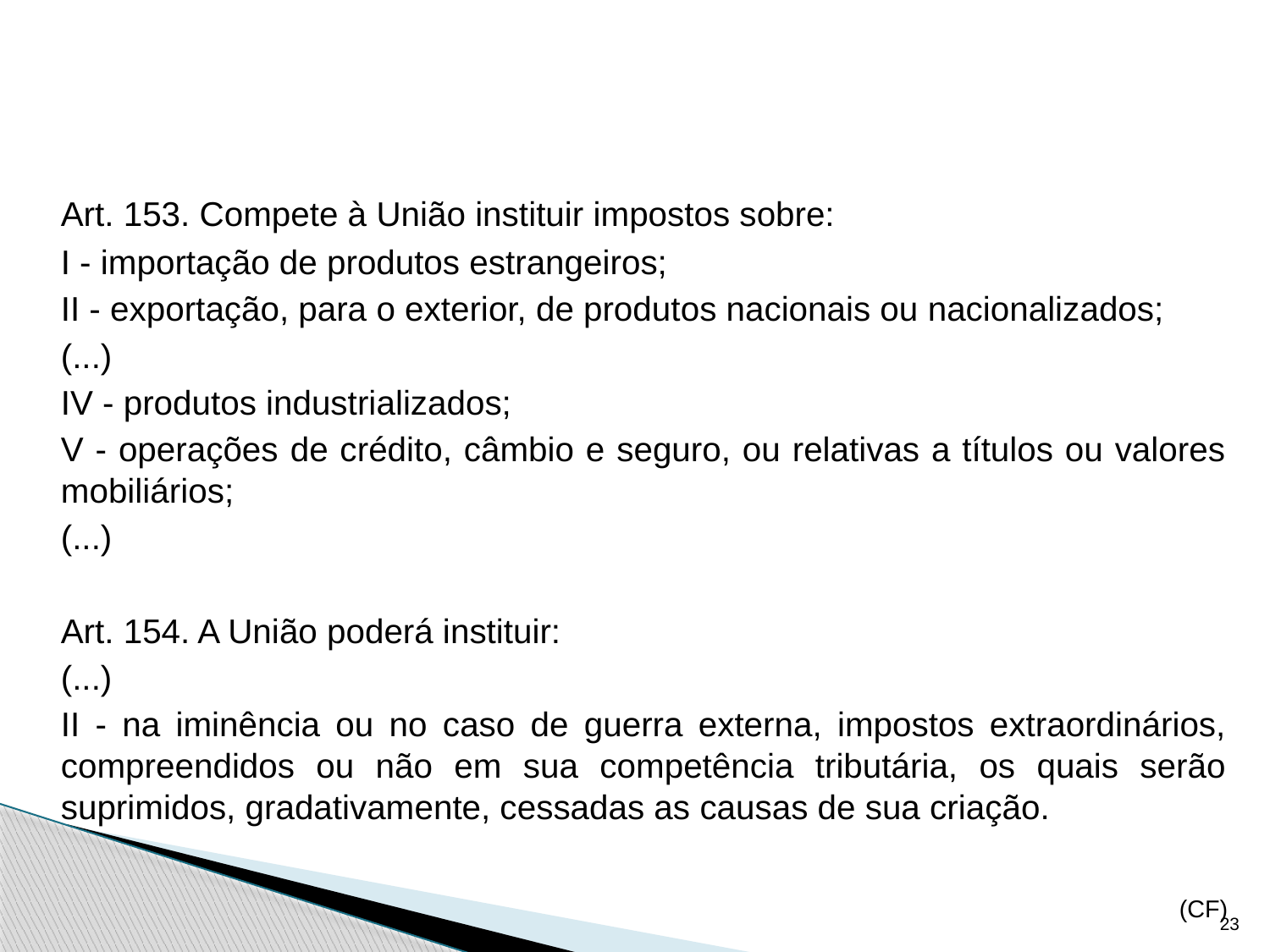

Art. 153. Compete à União instituir impostos sobre:
	I - importação de produtos estrangeiros;
	II - exportação, para o exterior, de produtos nacionais ou nacionalizados;
	(...)
	IV - produtos industrializados;
	V - operações de crédito, câmbio e seguro, ou relativas a títulos ou valores mobiliários;
	(...)

	Art. 154. A União poderá instituir:
	(...)
	II - na iminência ou no caso de guerra externa, impostos extraordinários, compreendidos ou não em sua competência tributária, os quais serão suprimidos, gradativamente, cessadas as causas de sua criação.

(CF)

23